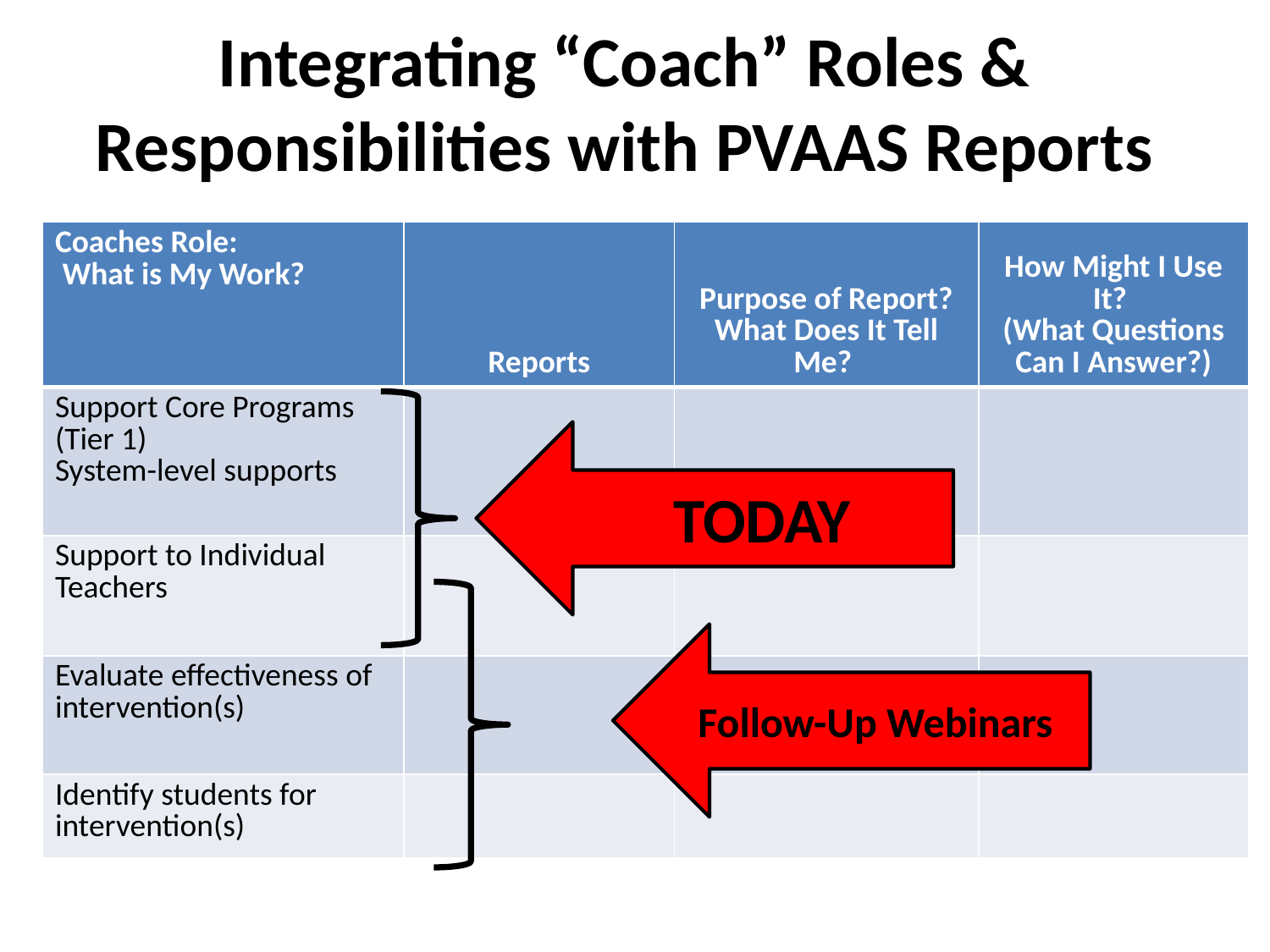

# Integrating “Coach” Roles & Responsibilities with PVAAS Reports
| Coaches Role: What is My Work? | Reports | Purpose of Report? What Does It Tell Me? | How Might I Use It? (What Questions Can I Answer?) |
| --- | --- | --- | --- |
| Support Core Programs (Tier 1) System-level supports |  |  |  |
| Support to Individual Teachers |  |  |  |
| Evaluate effectiveness of intervention(s) |  |  |  |
| Identify students for intervention(s) |  |  |  |

TODAY

Follow-Up Webinars